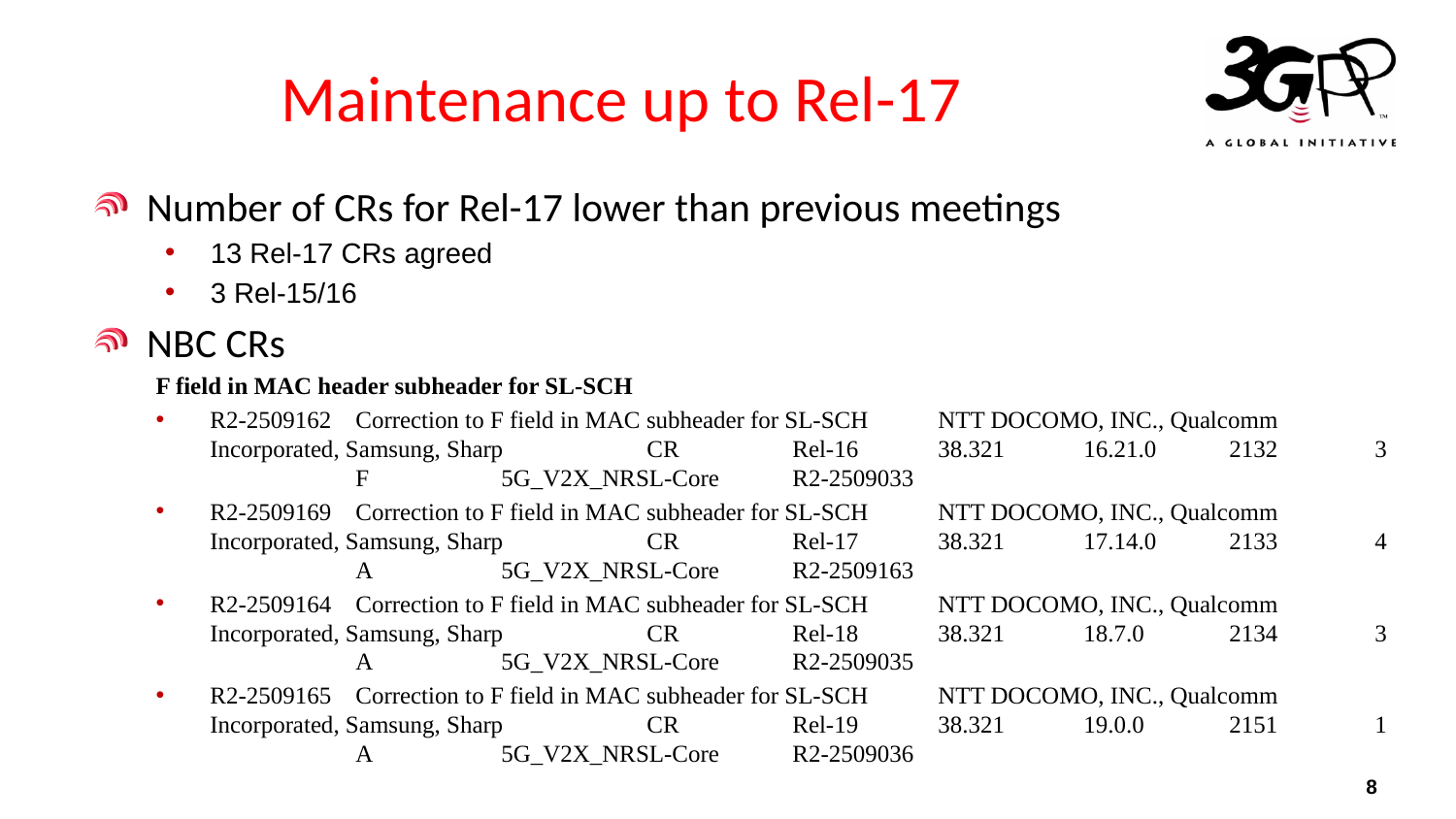

# Maintenance up to Rel-17
Number of CRs for Rel-17 lower than previous meetings
13 Rel-17 CRs agreed
3 Rel-15/16
NBC CRs
F field in MAC header subheader for SL-SCH
R2-2509162	Correction to F field in MAC subheader for SL-SCH	NTT DOCOMO, INC., Qualcomm Incorporated, Samsung, Sharp	CR	Rel-16	38.321	16.21.0	2132	3	F	5G_V2X_NRSL-Core	R2-2509033
R2-2509169	Correction to F field in MAC subheader for SL-SCH	NTT DOCOMO, INC., Qualcomm Incorporated, Samsung, Sharp	CR	Rel-17	38.321	17.14.0	2133	4	A	5G_V2X_NRSL-Core	R2-2509163
R2-2509164	Correction to F field in MAC subheader for SL-SCH	NTT DOCOMO, INC., Qualcomm Incorporated, Samsung, Sharp	CR	Rel-18	38.321	18.7.0	2134	3	A	5G_V2X_NRSL-Core	R2-2509035
R2-2509165	Correction to F field in MAC subheader for SL-SCH	NTT DOCOMO, INC., Qualcomm Incorporated, Samsung, Sharp	CR	Rel-19	38.321	19.0.0	2151	1	A	5G_V2X_NRSL-Core	R2-2509036